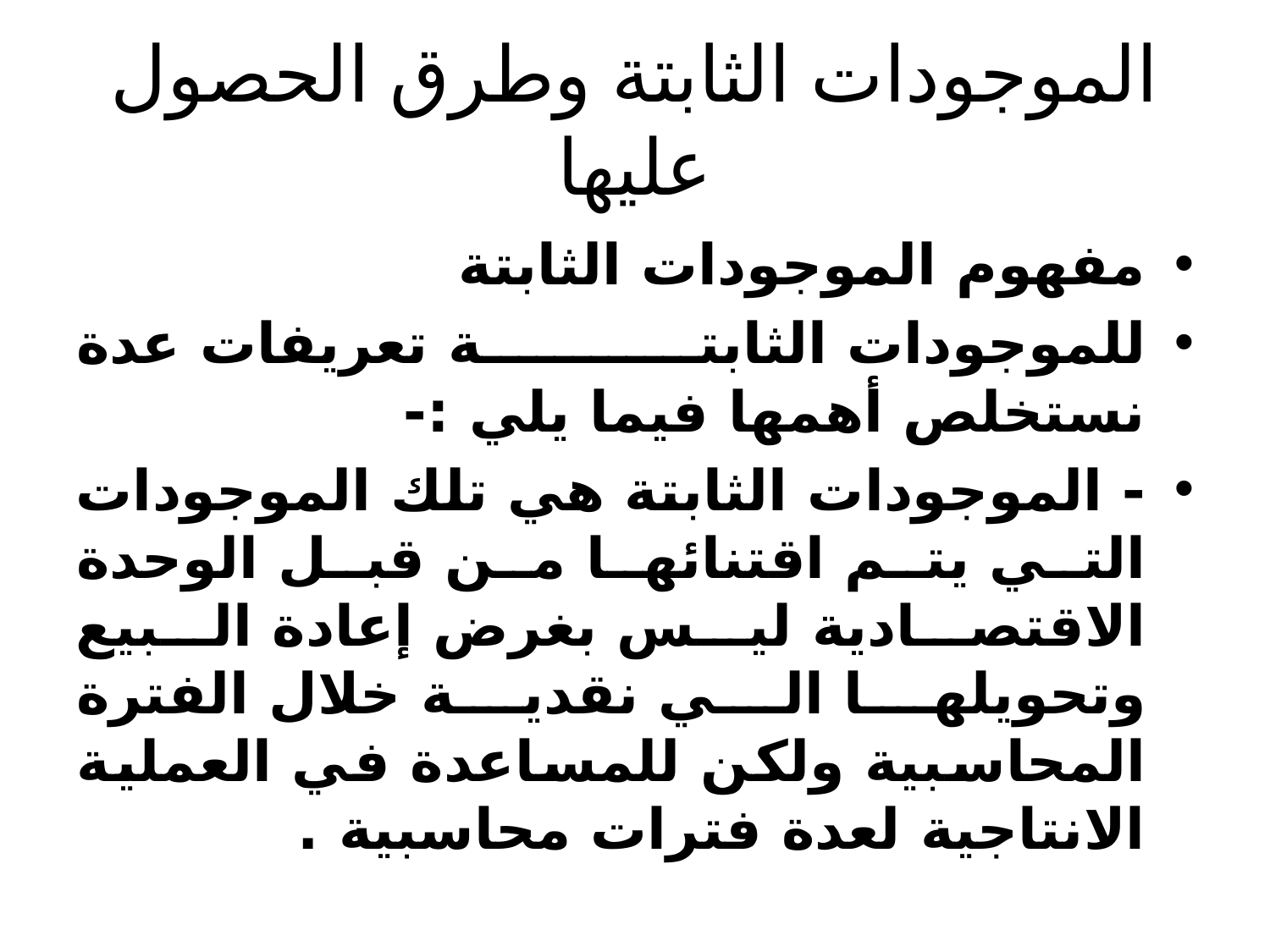

# الموجودات الثابتة وطرق الحصول عليها
مفهوم الموجودات الثابتة
للموجودات الثابتة تعريفات عدة نستخلص أهمها فيما يلي :-
- الموجودات الثابتة هي تلك الموجودات التي يتم اقتنائها من قبل الوحدة الاقتصادية ليس بغرض إعادة البيع وتحويلها الي نقدية خلال الفترة المحاسبية ولكن للمساعدة في العملية الانتاجية لعدة فترات محاسبية .